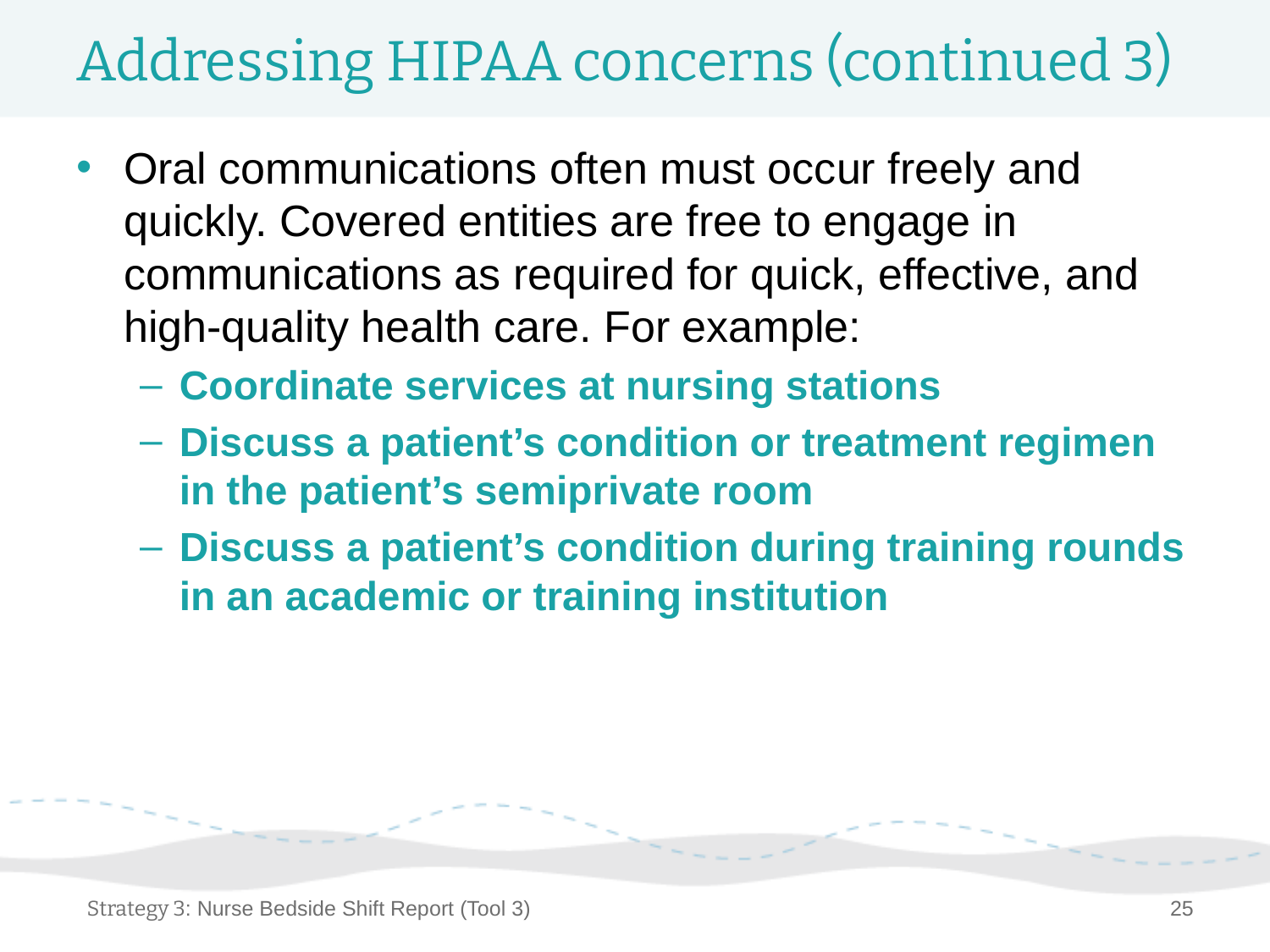

# Addressing HIPAA concerns (continued 3)
Oral communications often must occur freely and quickly. Covered entities are free to engage in communications as required for quick, effective, and high-quality health care. For example:
Coordinate services at nursing stations
Discuss a patient’s condition or treatment regimen in the patient’s semiprivate room
Discuss a patient’s condition during training rounds in an academic or training institution
Strategy 3: Nurse Bedside Shift Report (Tool 3)
25